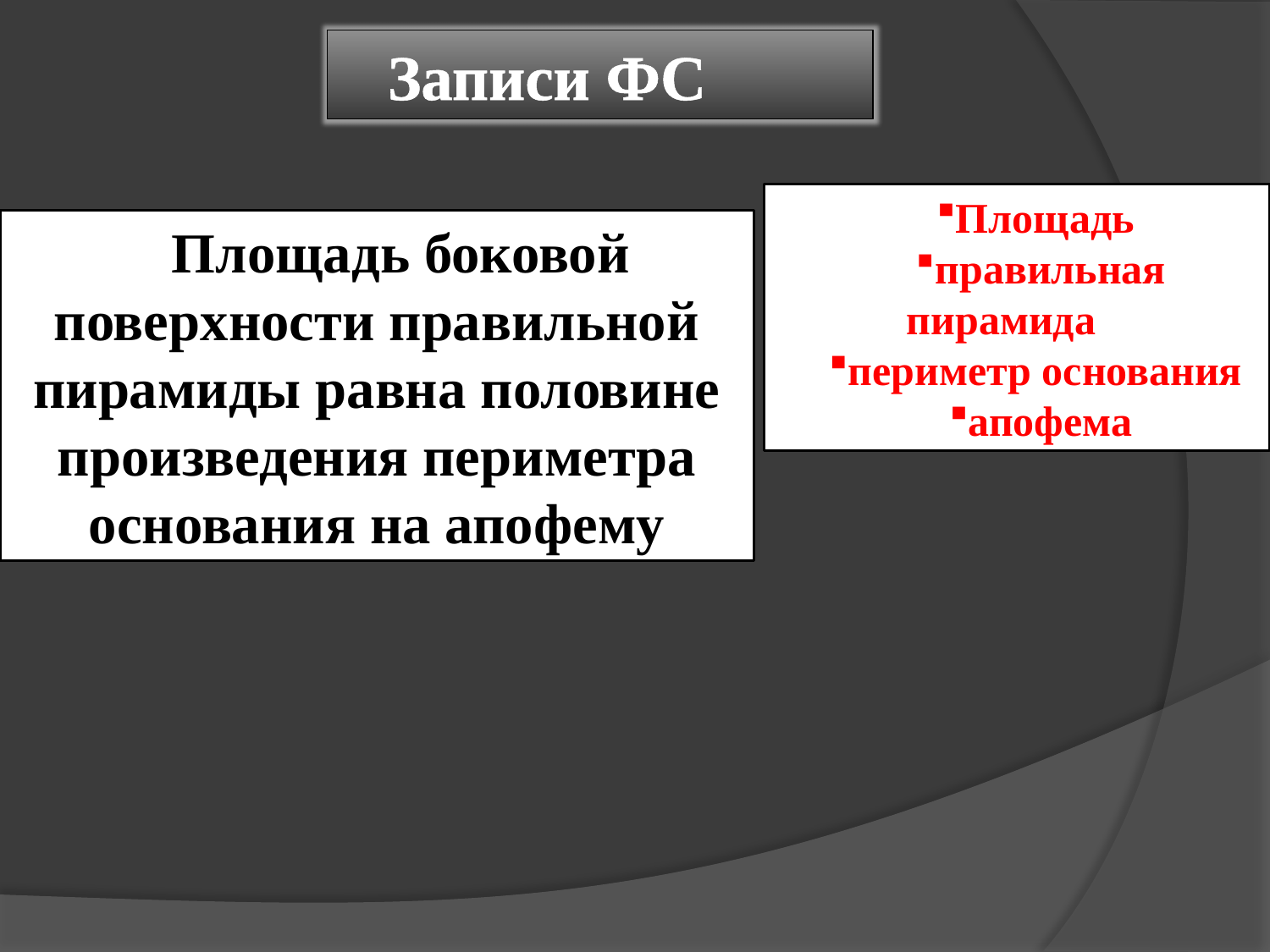

Записи ФС
Площадь боковой поверхности правильной пирамиды равна половине произведения периметра основания на апофему
Площадь
правильная пирамида
периметр основания
апофема